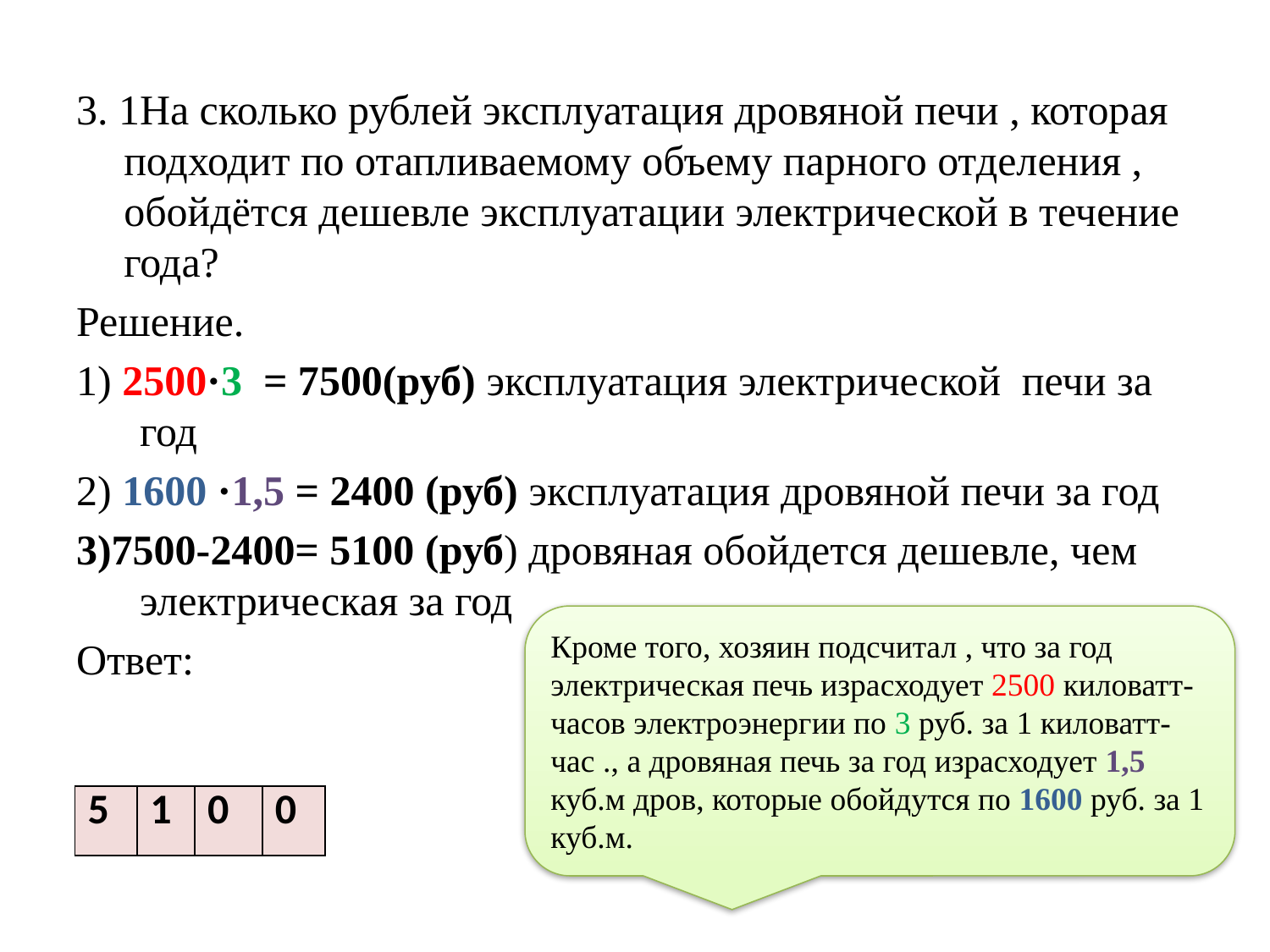

3. 1На сколько рублей эксплуатация дровяной печи , которая подходит по отапливаемому объему парного отделения , обойдётся дешевле эксплуатации электрической в течение года?
Решение.
1) 2500·3  = 7500(руб) эксплуатация электрической  печи за год
2) 1600 ·1,5 = 2400 (руб) эксплуатация дровяной печи за год
3)7500-2400= 5100 (руб) дровяная обойдется дешевле, чем электрическая за год
Ответ:
Кроме того, хозяин подсчитал , что за год электрическая печь израсходует 2500 киловатт-часов электроэнергии по 3 руб. за 1 киловатт-час ., а дровяная печь за год израсходует 1,5 куб.м дров, которые обойдутся по 1600 руб. за 1 куб.м.
| 5 | 1 | 0 | 0 |
| --- | --- | --- | --- |